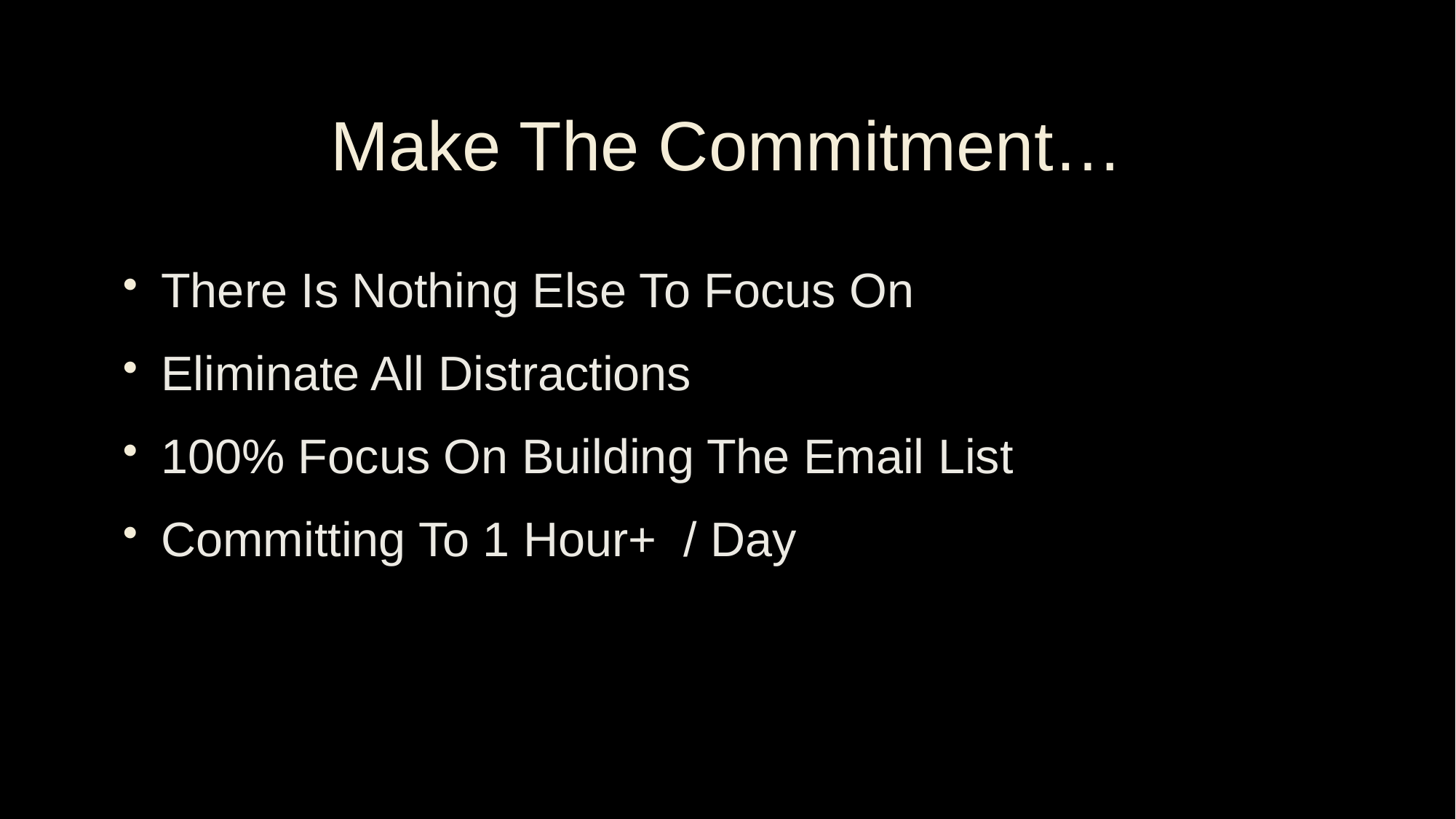

# Make The Commitment…
There Is Nothing Else To Focus On
Eliminate All Distractions
100% Focus On Building The Email List
Committing To 1 Hour+  / Day